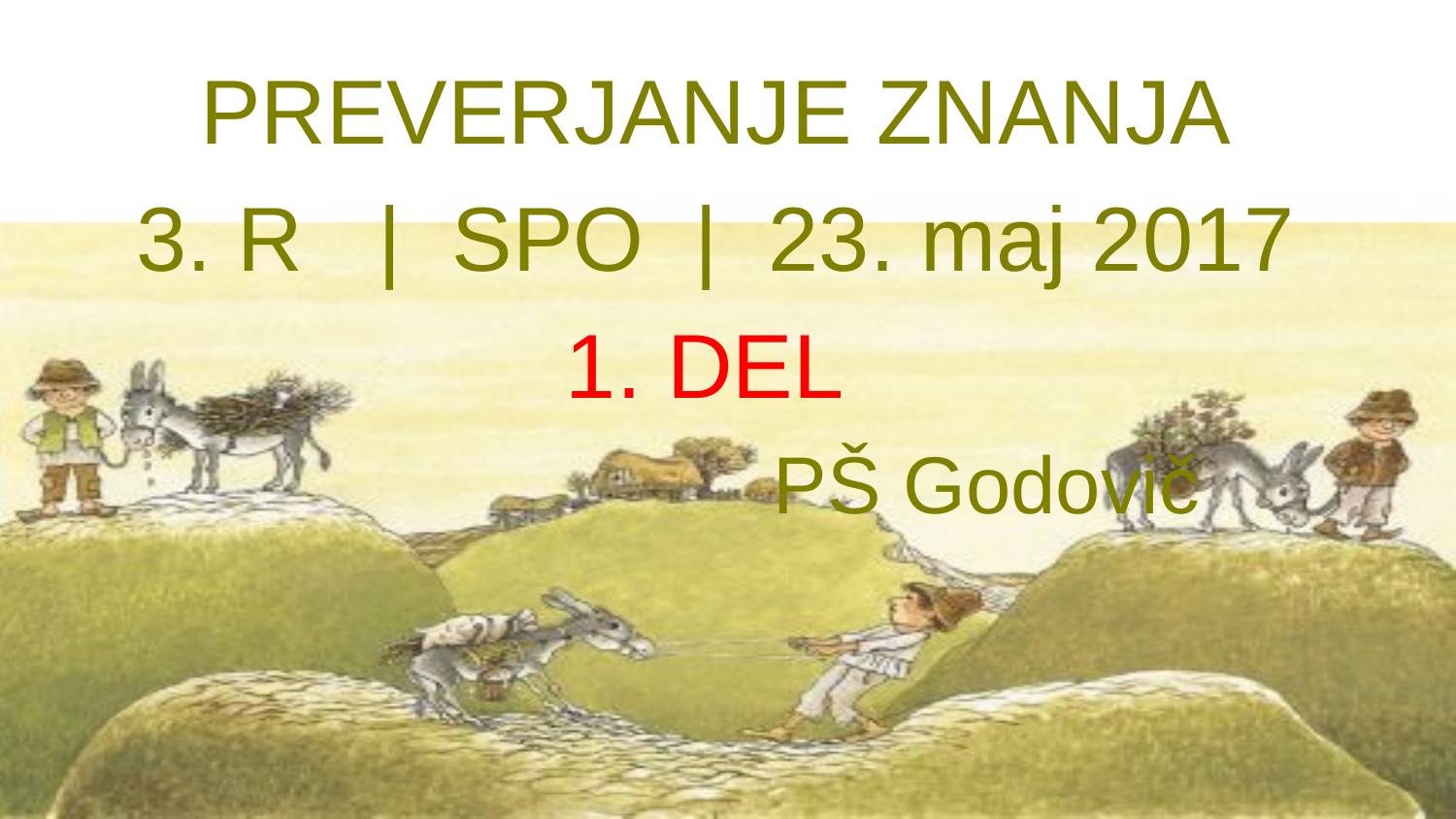

PREVERJANJE ZNANJA
3. R   |  SPO  |  23. maj 2017
1. DEL
                        PŠ Godovič